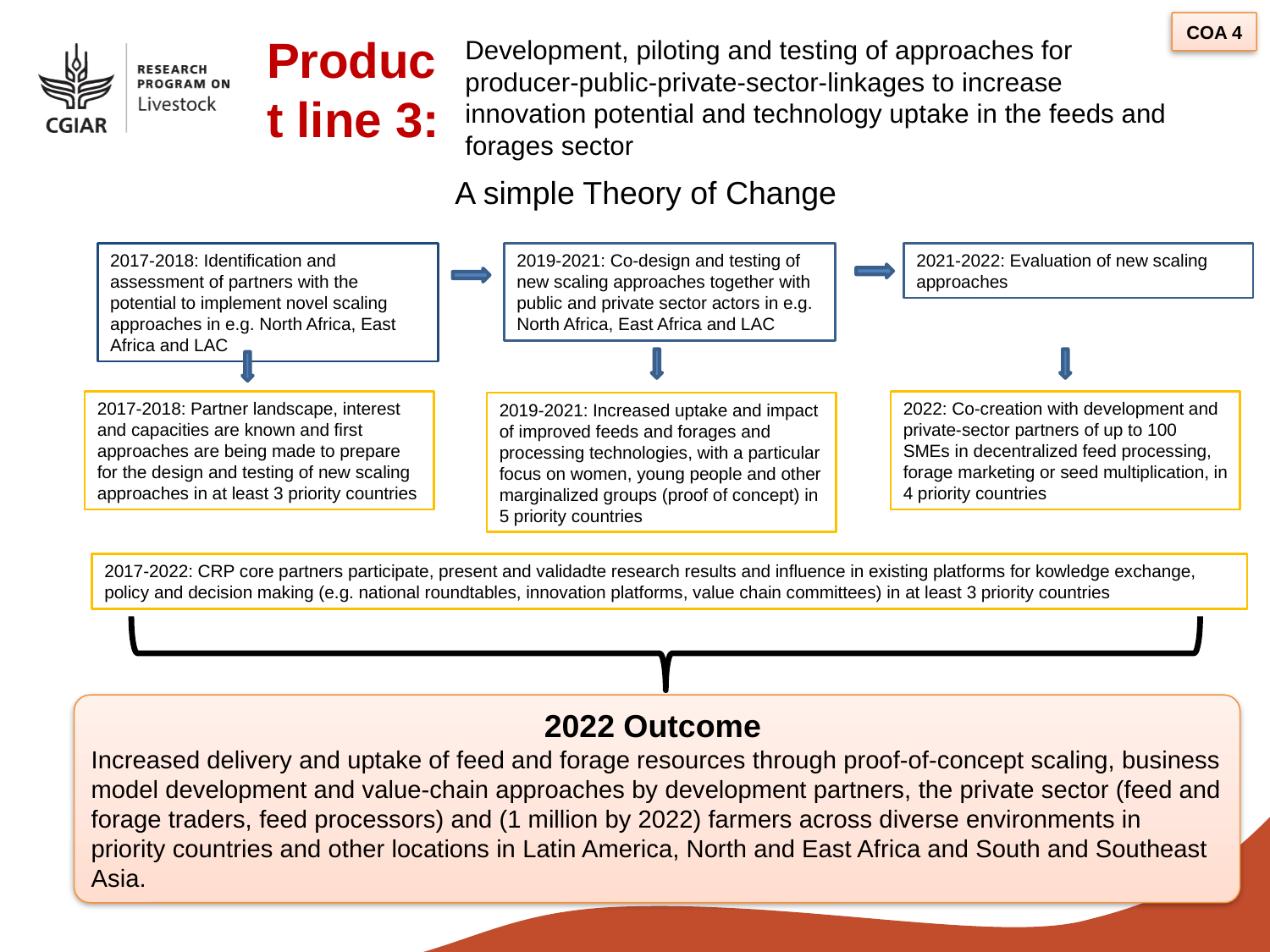

COA 4
Development, piloting and testing of approaches for producer-public-private-sector-linkages to increase innovation potential and technology uptake in the feeds and forages sector
Product line 3:

A simple Theory of Change
2017-2018: Identification and assessment of partners with the potential to implement novel scaling approaches in e.g. North Africa, East Africa and LAC
2021-2022: Evaluation of new scaling approaches
2019-2021: Co-design and testing of new scaling approaches together with public and private sector actors in e.g. North Africa, East Africa and LAC

2017-2018: Partner landscape, interest and capacities are known and first approaches are being made to prepare for the design and testing of new scaling approaches in at least 3 priority countries
2022: Co-creation with development and private-sector partners of up to 100 SMEs in decentralized feed processing, forage marketing or seed multiplication, in 4 priority countries
2019-2021: Increased uptake and impact of improved feeds and forages and processing technologies, with a particular focus on women, young people and other marginalized groups (proof of concept) in 5 priority countries
2017-2022: CRP core partners participate, present and validadte research results and influence in existing platforms for kowledge exchange, policy and decision making (e.g. national roundtables, innovation platforms, value chain committees) in at least 3 priority countries
2022 Outcome
Increased delivery and uptake of feed and forage resources through proof-of-concept scaling, business model development and value-chain approaches by development partners, the private sector (feed and forage traders, feed processors) and (1 million by 2022) farmers across diverse environments in priority countries and other locations in Latin America, North and East Africa and South and Southeast Asia.